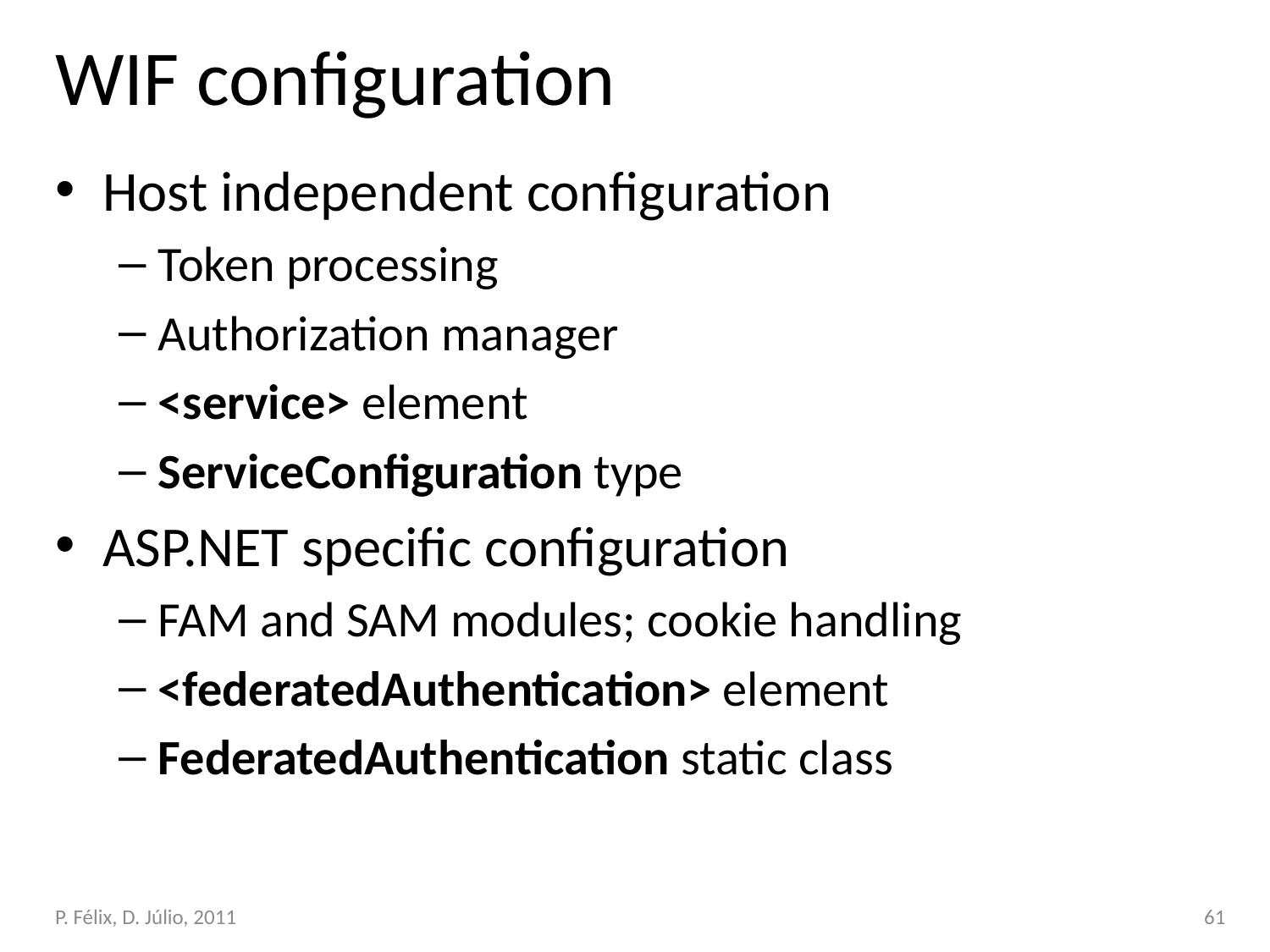

# WIF configuration
Host independent configuration
Token processing
Authorization manager
<service> element
ServiceConfiguration type
ASP.NET specific configuration
FAM and SAM modules; cookie handling
<federatedAuthentication> element
FederatedAuthentication static class

P. Félix, D. Júlio, 2011
61